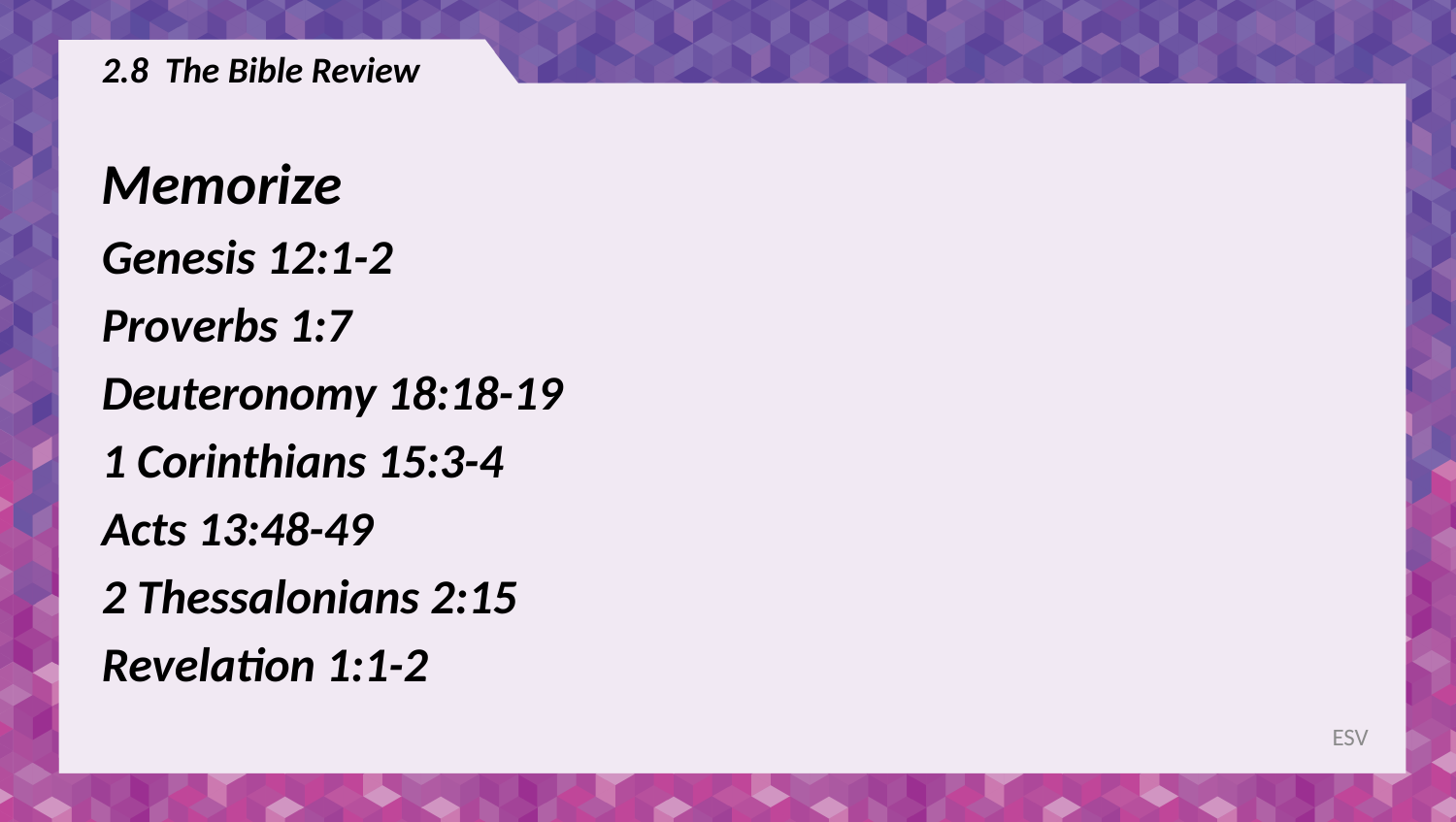

# 2.8  The Bible Review
Memorize
Genesis 12:1-2
Proverbs 1:7
Deuteronomy 18:18-19
1 Corinthians 15:3-4
Acts 13:48-49
2 Thessalonians 2:15
Revelation 1:1-2
ESV